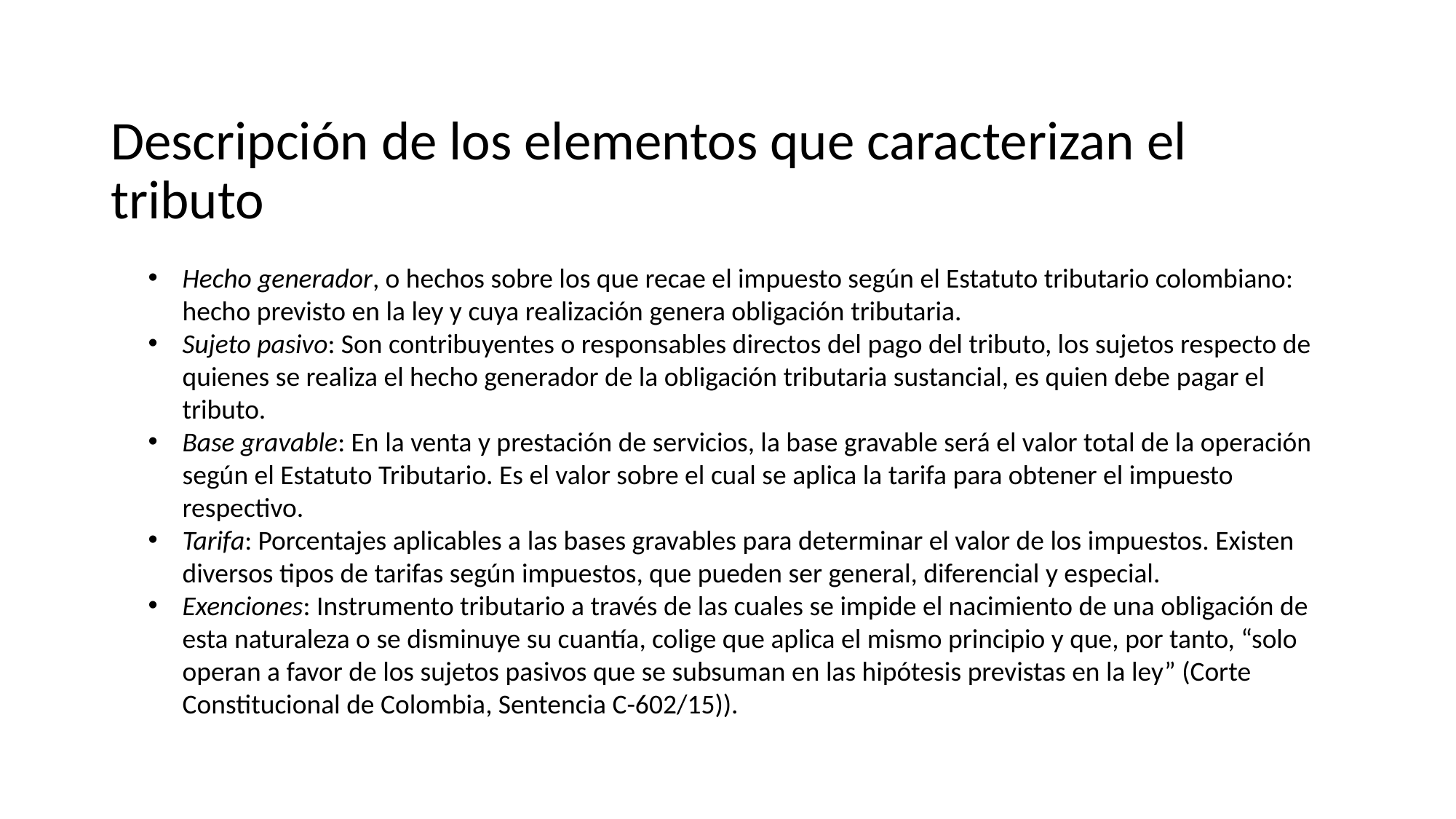

Descripción de los elementos que caracterizan el tributo
Hecho generador, o hechos sobre los que recae el impuesto según el Estatuto tributario colombiano: hecho previsto en la ley y cuya realización genera obligación tributaria.
Sujeto pasivo: Son contribuyentes o responsables directos del pago del tributo, los sujetos respecto de quienes se realiza el hecho generador de la obligación tributaria sustancial, es quien debe pagar el tributo.
Base gravable: En la venta y prestación de servicios, la base gravable será el valor total de la operación según el Estatuto Tributario. Es el valor sobre el cual se aplica la tarifa para obtener el impuesto respectivo.
Tarifa: Porcentajes aplicables a las bases gravables para determinar el valor de los impuestos. Existen diversos tipos de tarifas según impuestos, que pueden ser general, diferencial y especial.
Exenciones: Instrumento tributario a través de las cuales se impide el nacimiento de una obligación de esta naturaleza o se disminuye su cuantía, colige que aplica el mismo principio y que, por tanto, “solo operan a favor de los sujetos pasivos que se subsuman en las hipótesis previstas en la ley” (Corte Constitucional de Colombia, Sentencia C-602/15)).